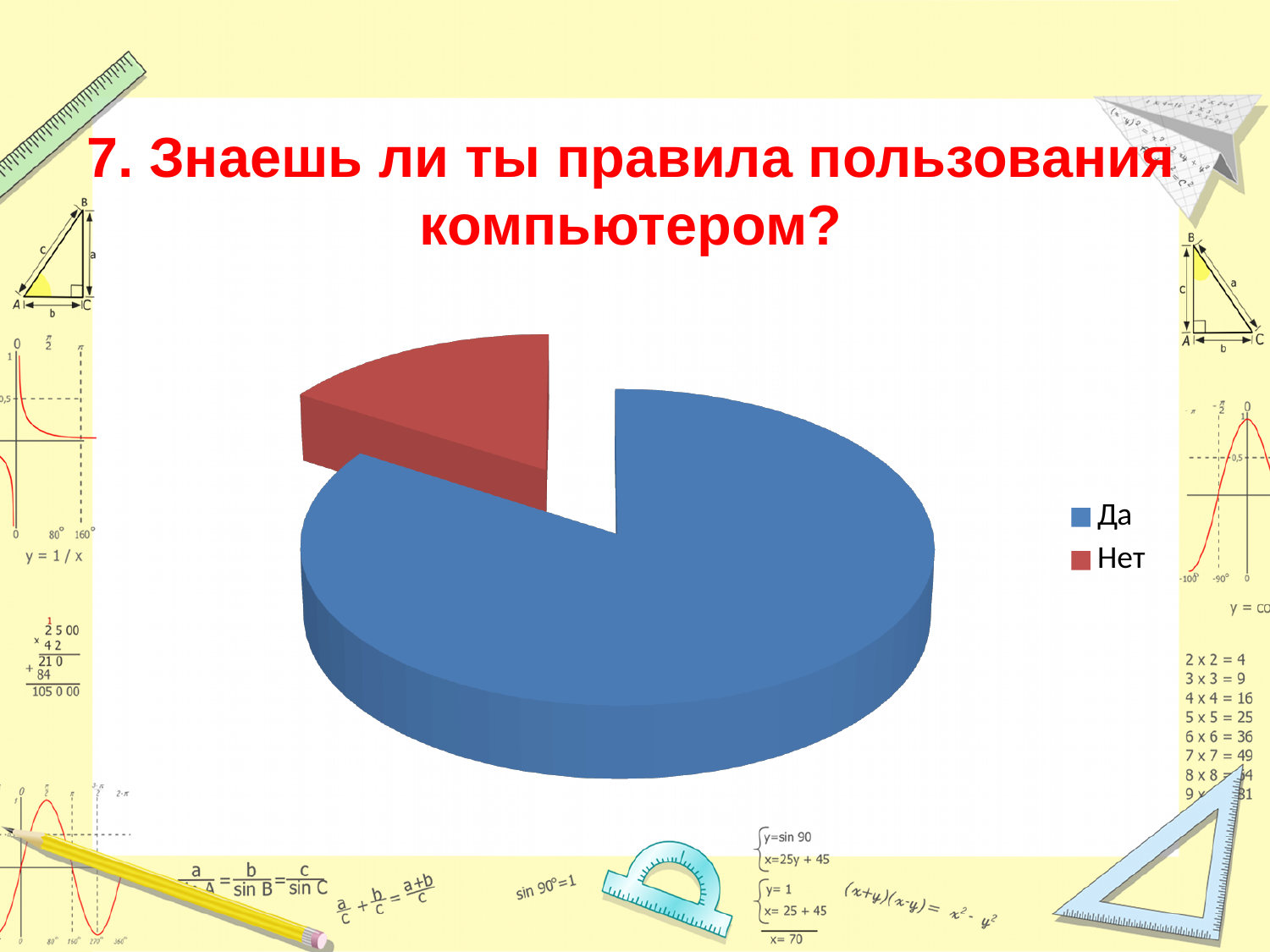

# 7. Знаешь ли ты правила пользования компьютером?

[unsupported chart]